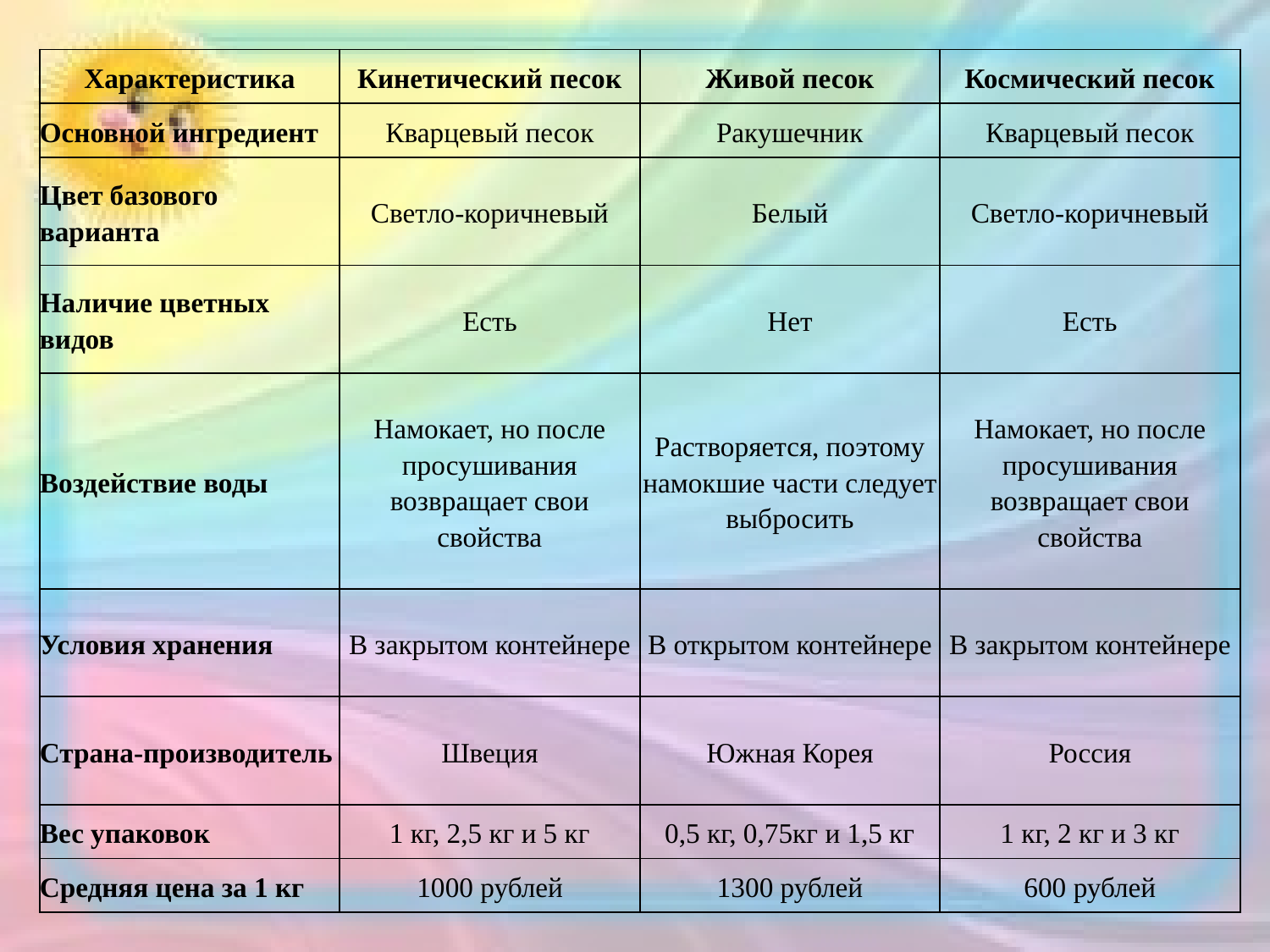

| Характеристика | Кинетический песок | Живой песок | Космический песок |
| --- | --- | --- | --- |
| Основной ингредиент | Кварцевый песок | Ракушечник | Кварцевый песок |
| Цвет базового варианта | Светло-коричневый | Белый | Светло-коричневый |
| Наличие цветных видов | Есть | Нет | Есть |
| Воздействие воды | Намокает, но после просушивания возвращает свои свойства | Растворяется, поэтому намокшие части следует выбросить | Намокает, но после просушивания возвращает свои свойства |
| Условия хранения | В закрытом контейнере | В открытом контейнере | В закрытом контейнере |
| Страна-производитель | Швеция | Южная Корея | Россия |
| Вес упаковок | 1 кг, 2,5 кг и 5 кг | 0,5 кг, 0,75кг и 1,5 кг | 1 кг, 2 кг и 3 кг |
| Средняя цена за 1 кг | 1000 рублей | 1300 рублей | 600 рублей |